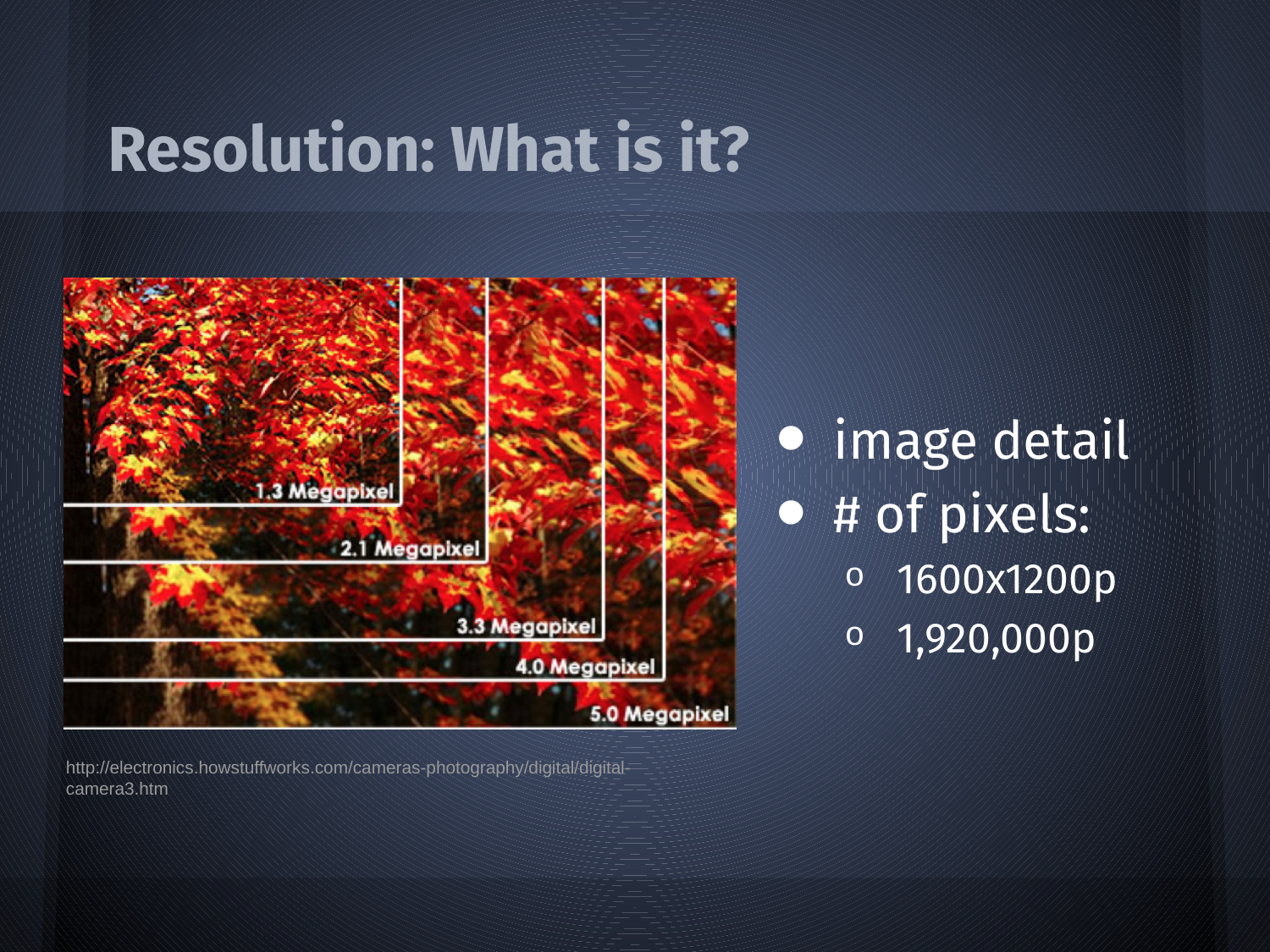

# Resolution: What is it?

image detail
# of pixels:
1600x1200p
1,920,000p
http://electronics.howstuffworks.com/cameras-photography/digital/digital-camera3.htm